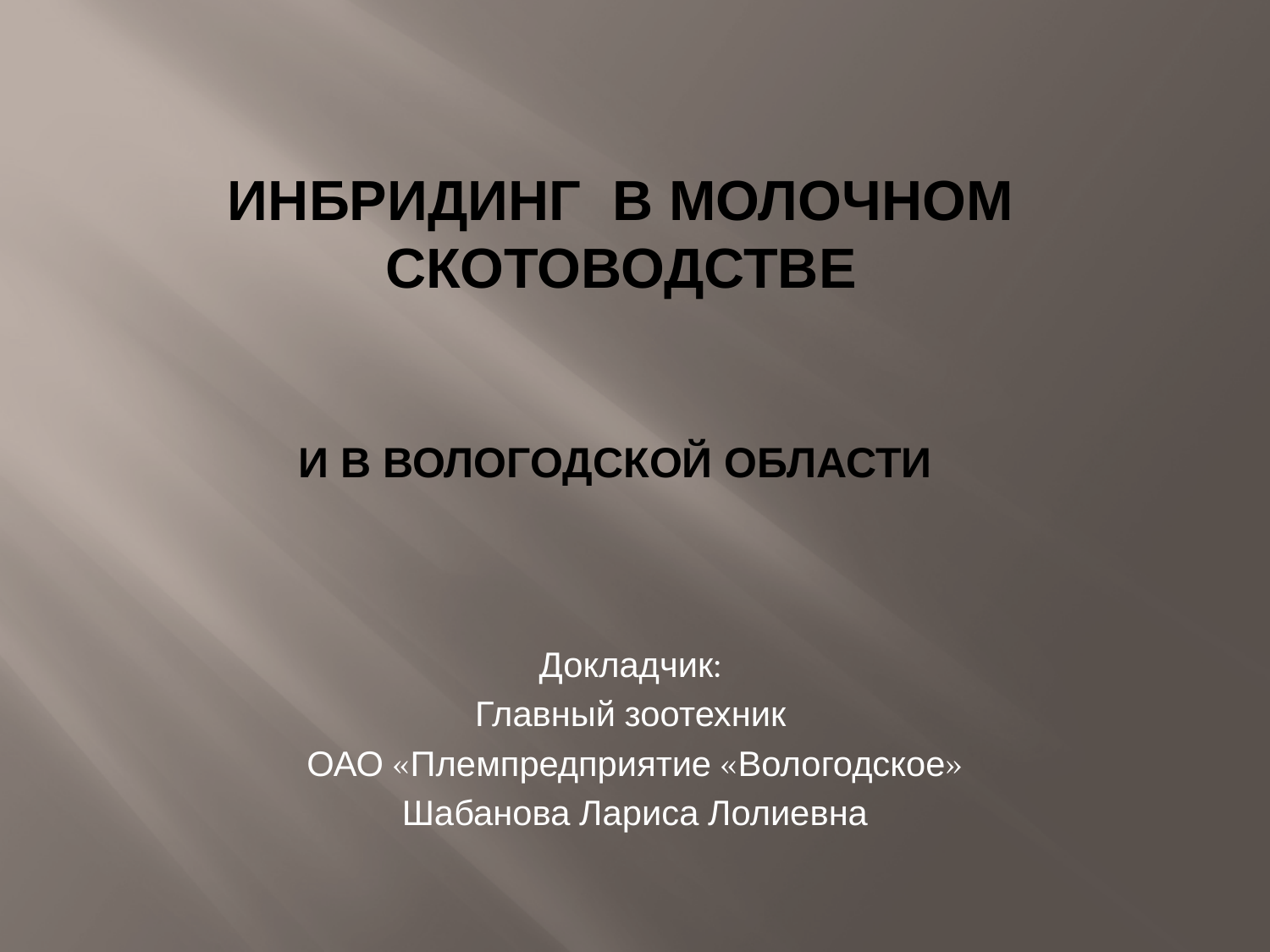

# Инбридинг  в молочном скотоводстве и в Вологодской области
Докладчик:
Главный зоотехник
ОАО «Племпредприятие «Вологодское»
Шабанова Лариса Лолиевна